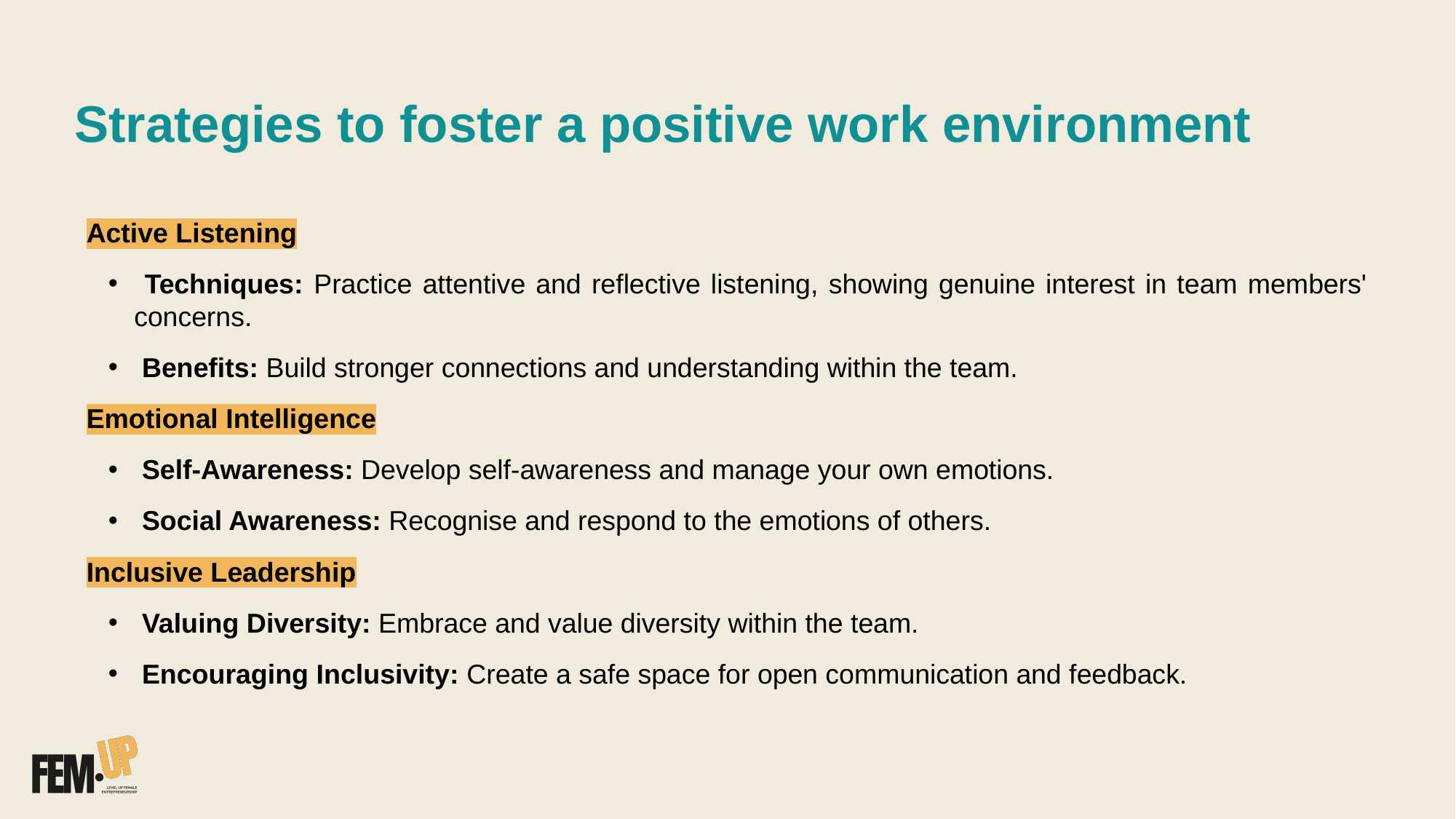

# Strategies to foster a positive work environment
Active Listening
 Techniques: Practice attentive and reflective listening, showing genuine interest in team members' concerns.
 Benefits: Build stronger connections and understanding within the team.
Emotional Intelligence
 Self-Awareness: Develop self-awareness and manage your own emotions.
 Social Awareness: Recognise and respond to the emotions of others.
Inclusive Leadership
 Valuing Diversity: Embrace and value diversity within the team.
 Encouraging Inclusivity: Create a safe space for open communication and feedback.